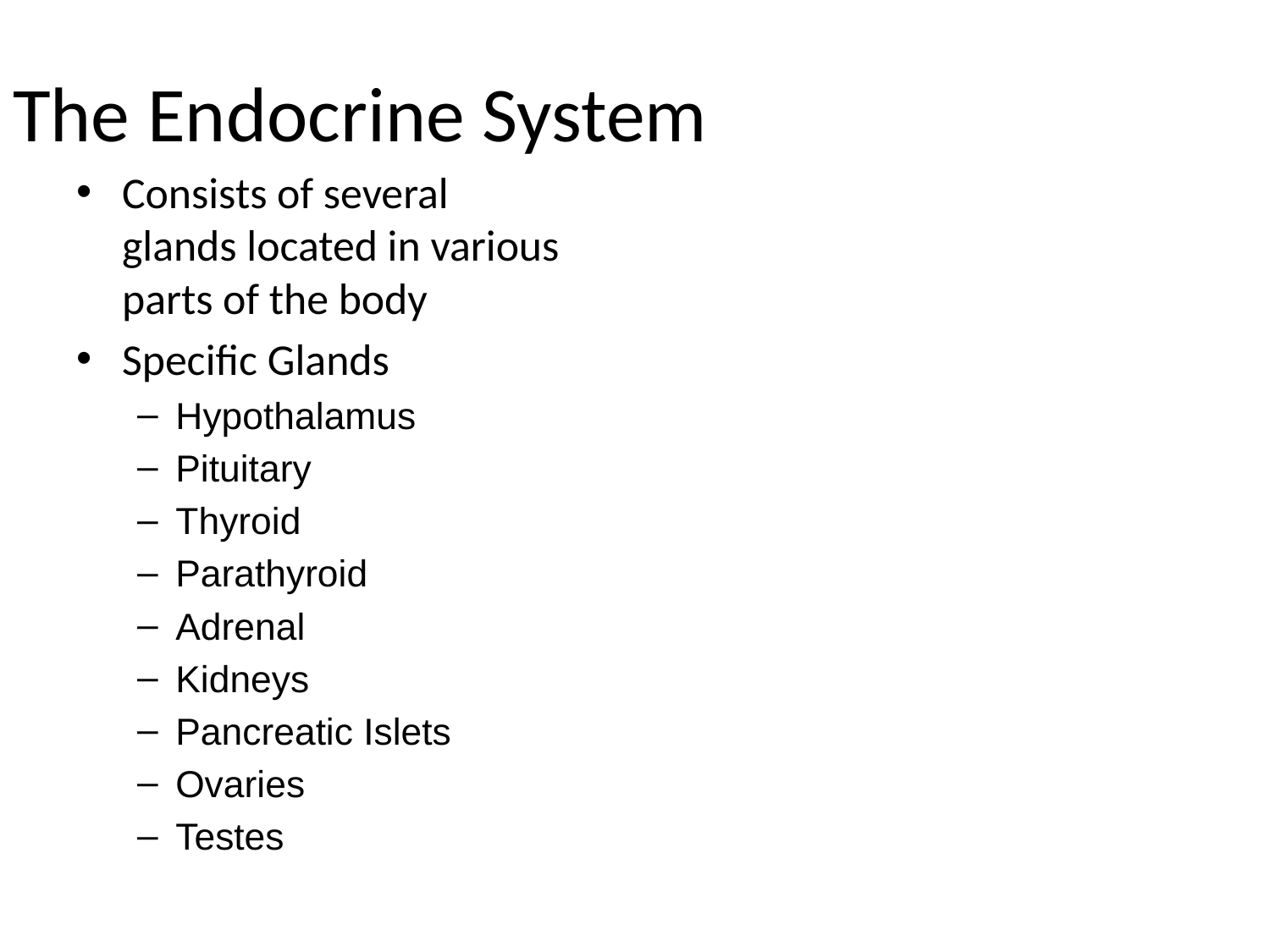

# The Endocrine System
Consists of several glands located in various parts of the body
Specific Glands
Hypothalamus
Pituitary
Thyroid
Parathyroid
Adrenal
Kidneys
Pancreatic Islets
Ovaries
Testes